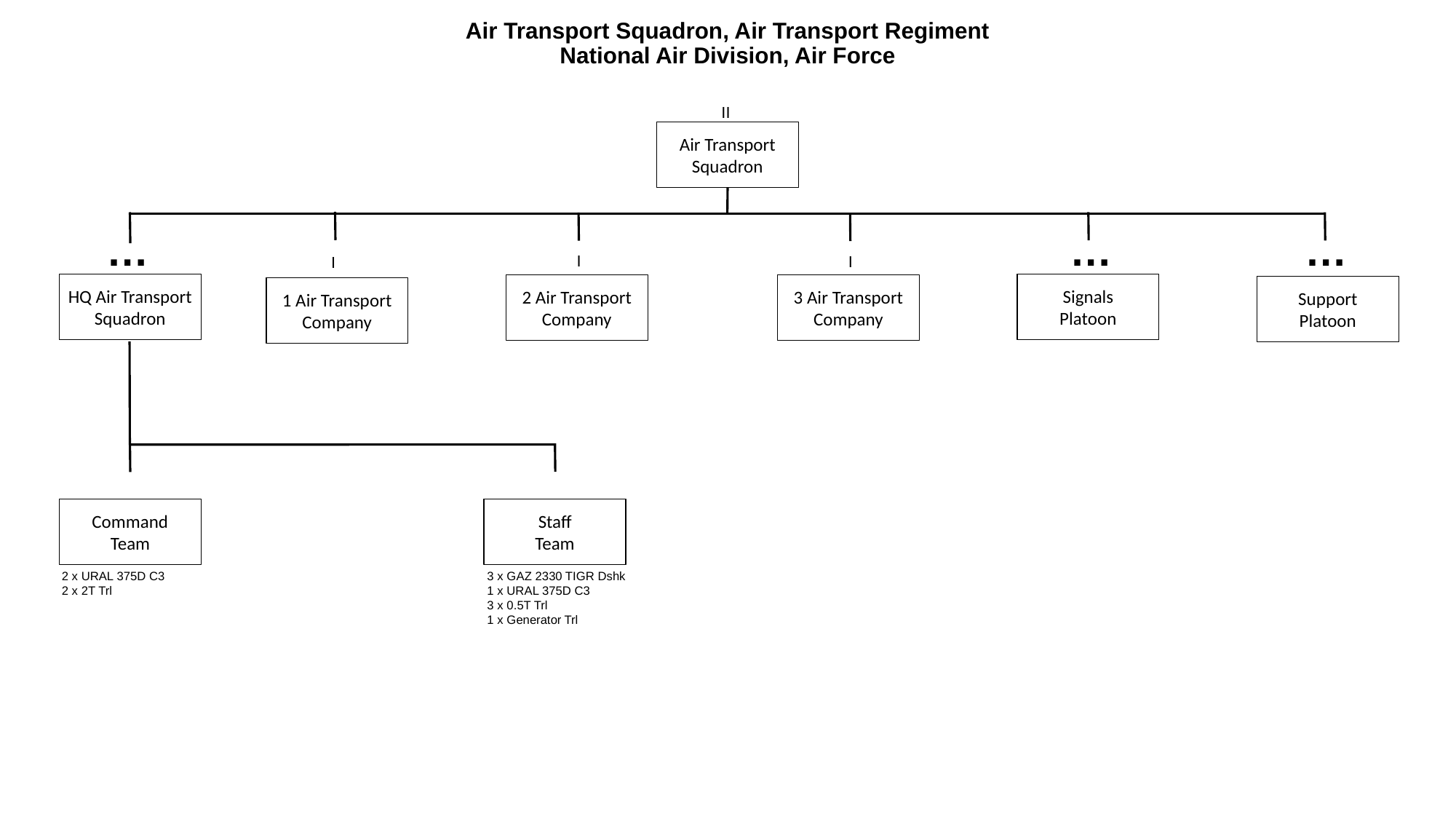

# Air Transport Squadron, Air Transport Regiment National Air Division, Air Force
II
Air Transport Squadron
…
…
…
I
I
I
HQ Air Transport Squadron
Signals
Platoon
2 Air Transport
Company
3 Air Transport
Company
Support
Platoon
1 Air Transport
Company
Command
Team
Staff
Team
2 x URAL 375D C3
2 x 2T Trl
3 x GAZ 2330 TIGR Dshk
1 x URAL 375D C3
3 x 0.5T Trl
1 x Generator Trl